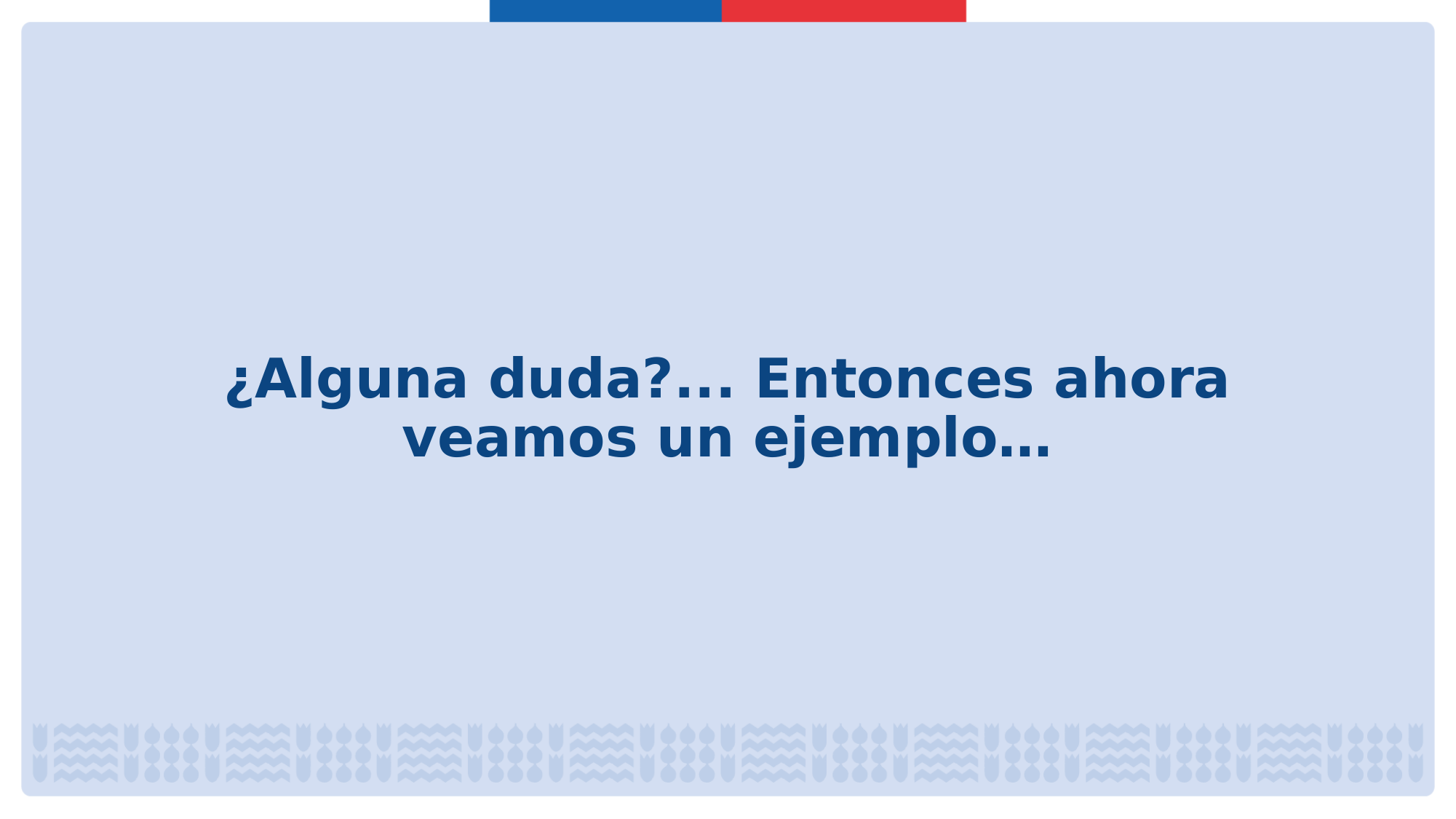

# ¿Alguna duda?... Entonces ahora veamos un ejemplo…